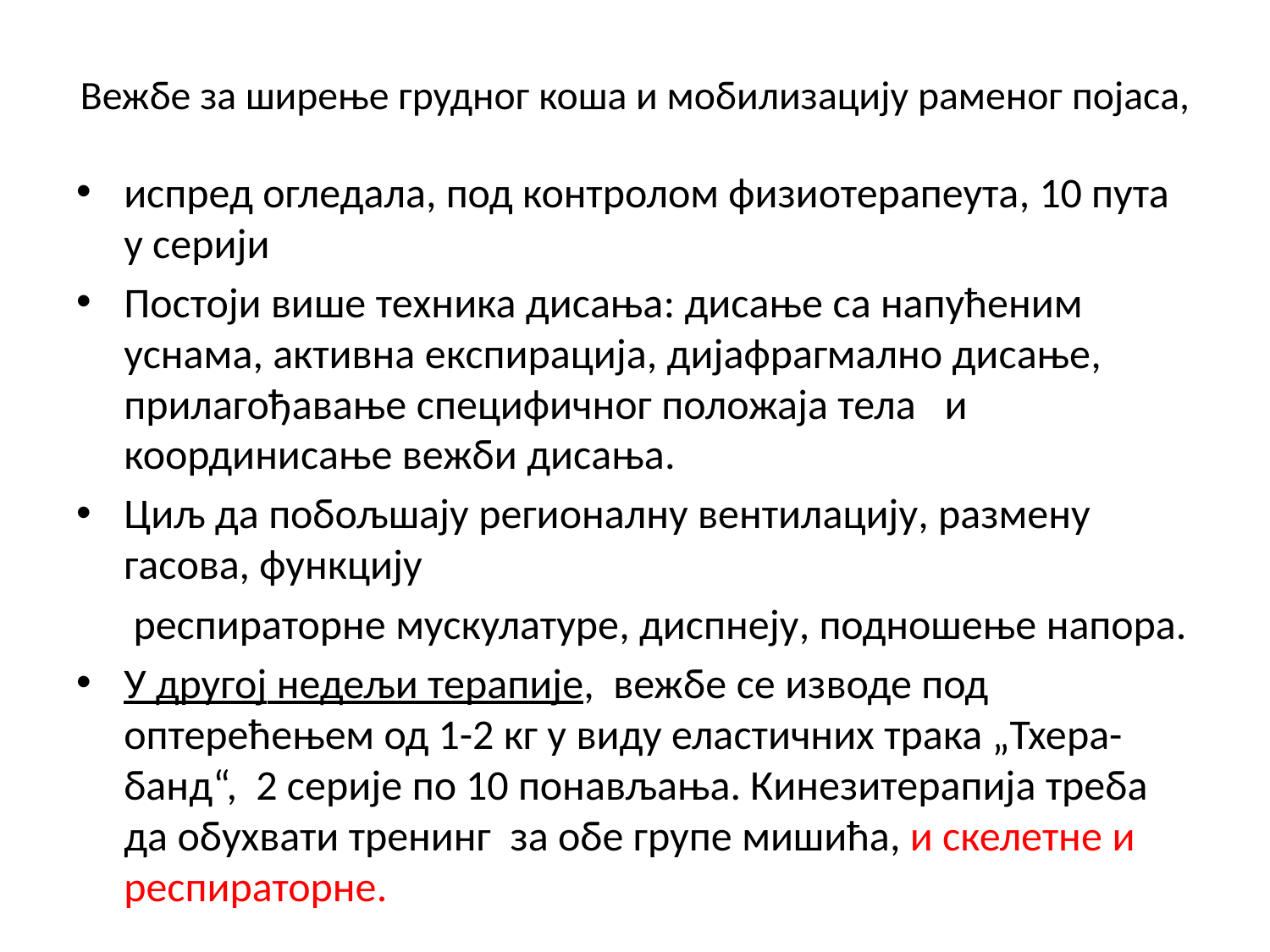

# Вежбе за ширење грудног коша и мобилизацију раменог појаса,
испред огледала, под контролом физиотерапеута, 10 пута у серији
Постоји више техника дисања: дисање са напућеним уснама, активна експирација, дијафрагмално дисање, прилагођавање специфичног положаја тела   и координисање вежби дисања.
Циљ да побољшају регионалну вентилацију, размену гасова, функцију
      респираторне мускулатуре, диспнеју, подношење напора.
У другој недељи терапије,  вежбе се изводе под оптерећењем од 1-2 кг у виду еластичних трака „Тхера-банд“,  2 серије по 10 понављања. Кинезитерапија треба да обухвати тренинг  за обе групе мишића, и скелетне и респираторне.